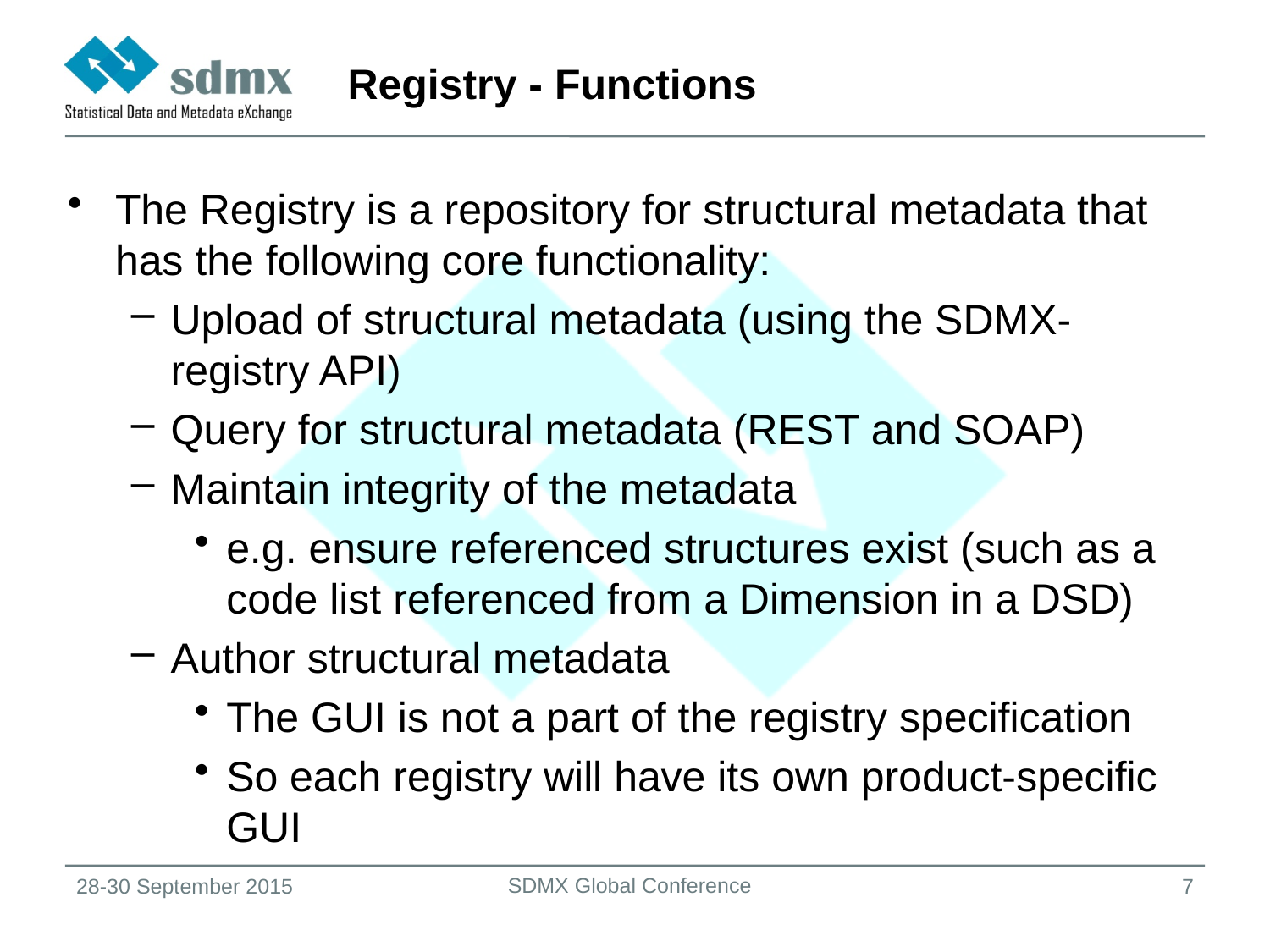

# Registry - Functions
The Registry is a repository for structural metadata that has the following core functionality:
Upload of structural metadata (using the SDMX-registry API)
Query for structural metadata (REST and SOAP)
Maintain integrity of the metadata
e.g. ensure referenced structures exist (such as a code list referenced from a Dimension in a DSD)
Author structural metadata
The GUI is not a part of the registry specification
So each registry will have its own product-specific GUI
SDMX Global Conference
28-30 September 2015
7